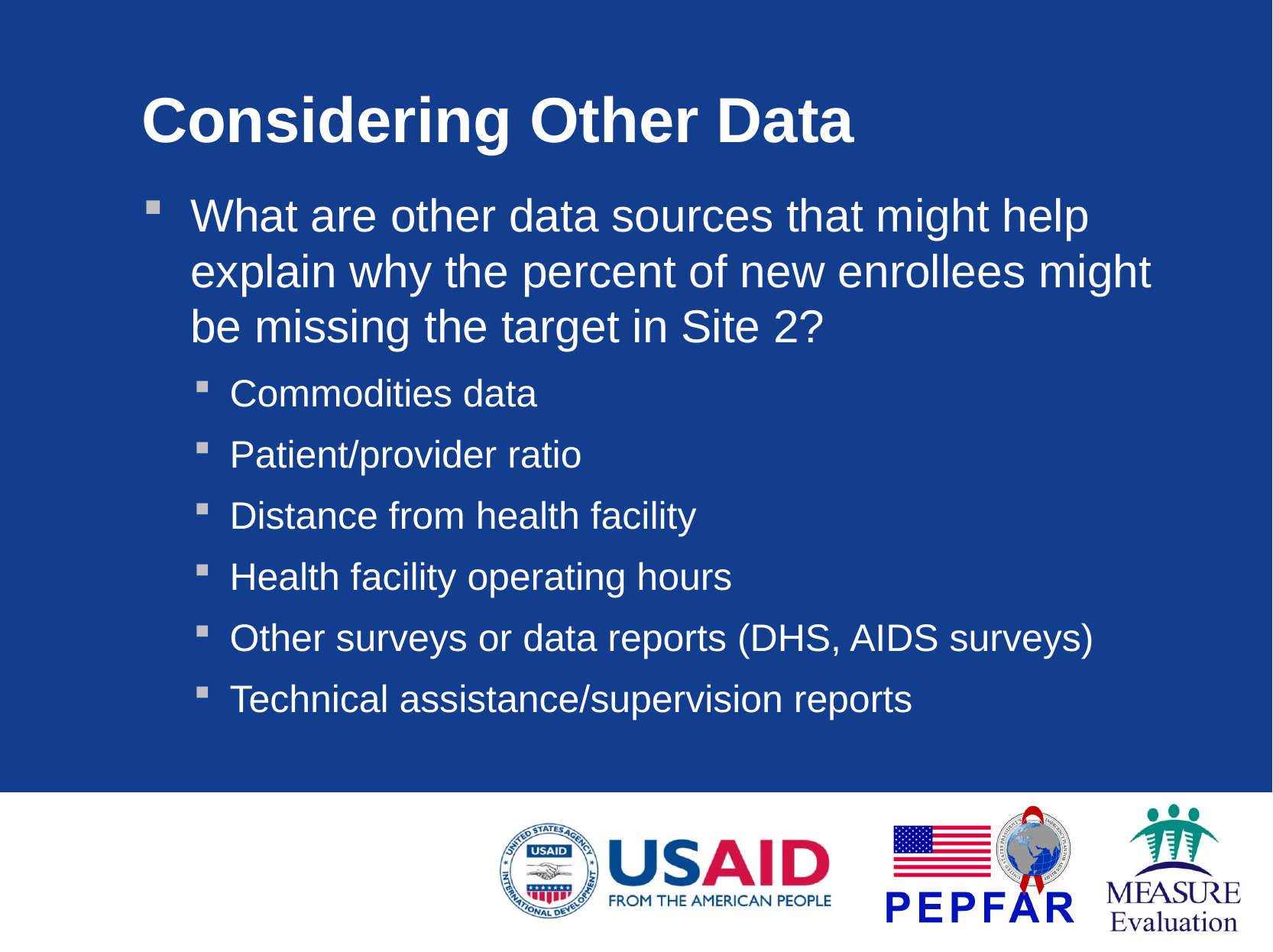

# Considering Other Data
What are other data sources that might help explain why the percent of new enrollees might be missing the target in Site 2?
Commodities data
Patient/provider ratio
Distance from health facility
Health facility operating hours
Other surveys or data reports (DHS, AIDS surveys)
Technical assistance/supervision reports